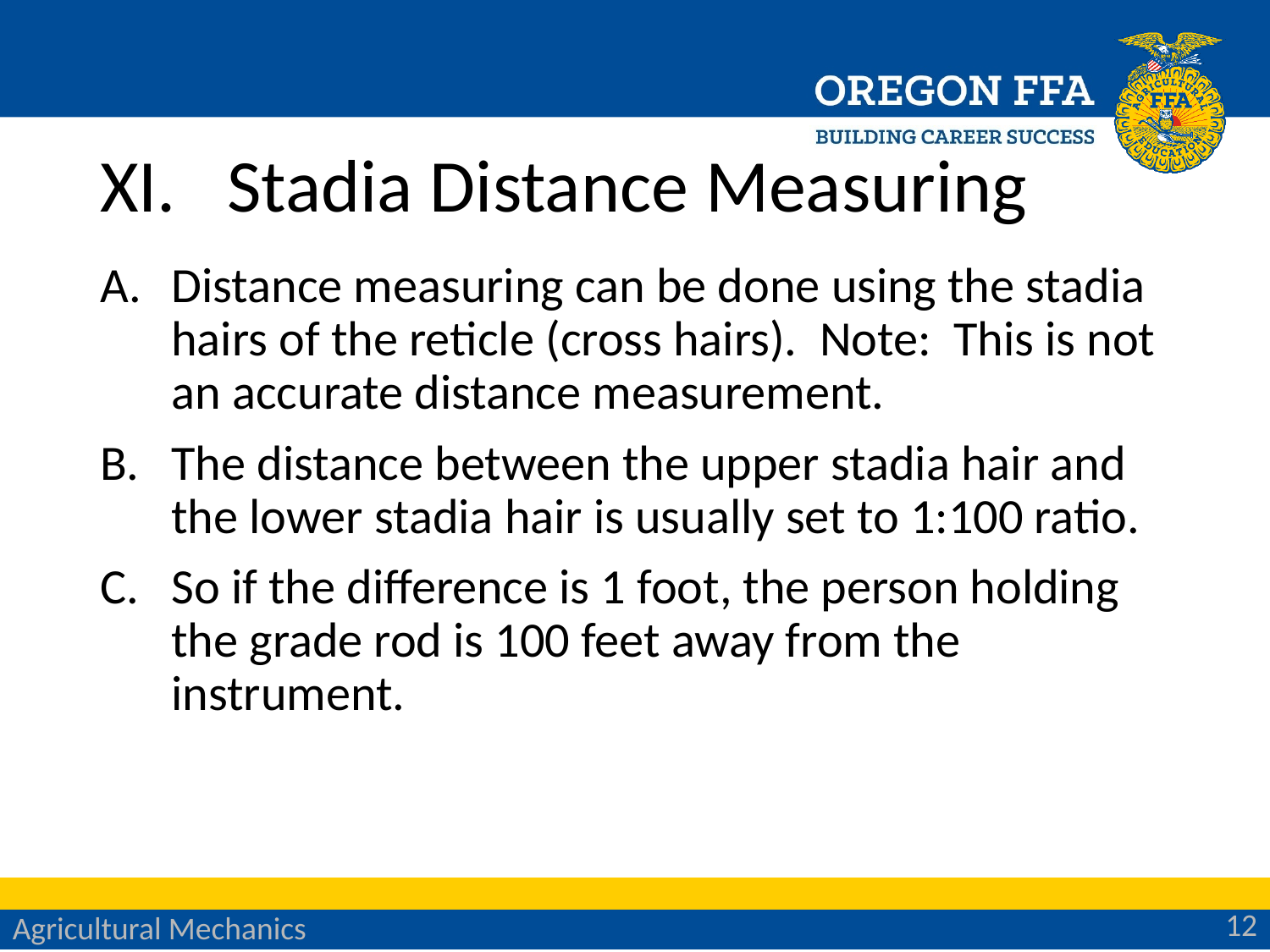

# Stadia Distance Measuring
Distance measuring can be done using the stadia hairs of the reticle (cross hairs).  Note:  This is not an accurate distance measurement.
The distance between the upper stadia hair and the lower stadia hair is usually set to 1:100 ratio.
So if the difference is 1 foot, the person holding the grade rod is 100 feet away from the instrument.
12
Agricultural Mechanics